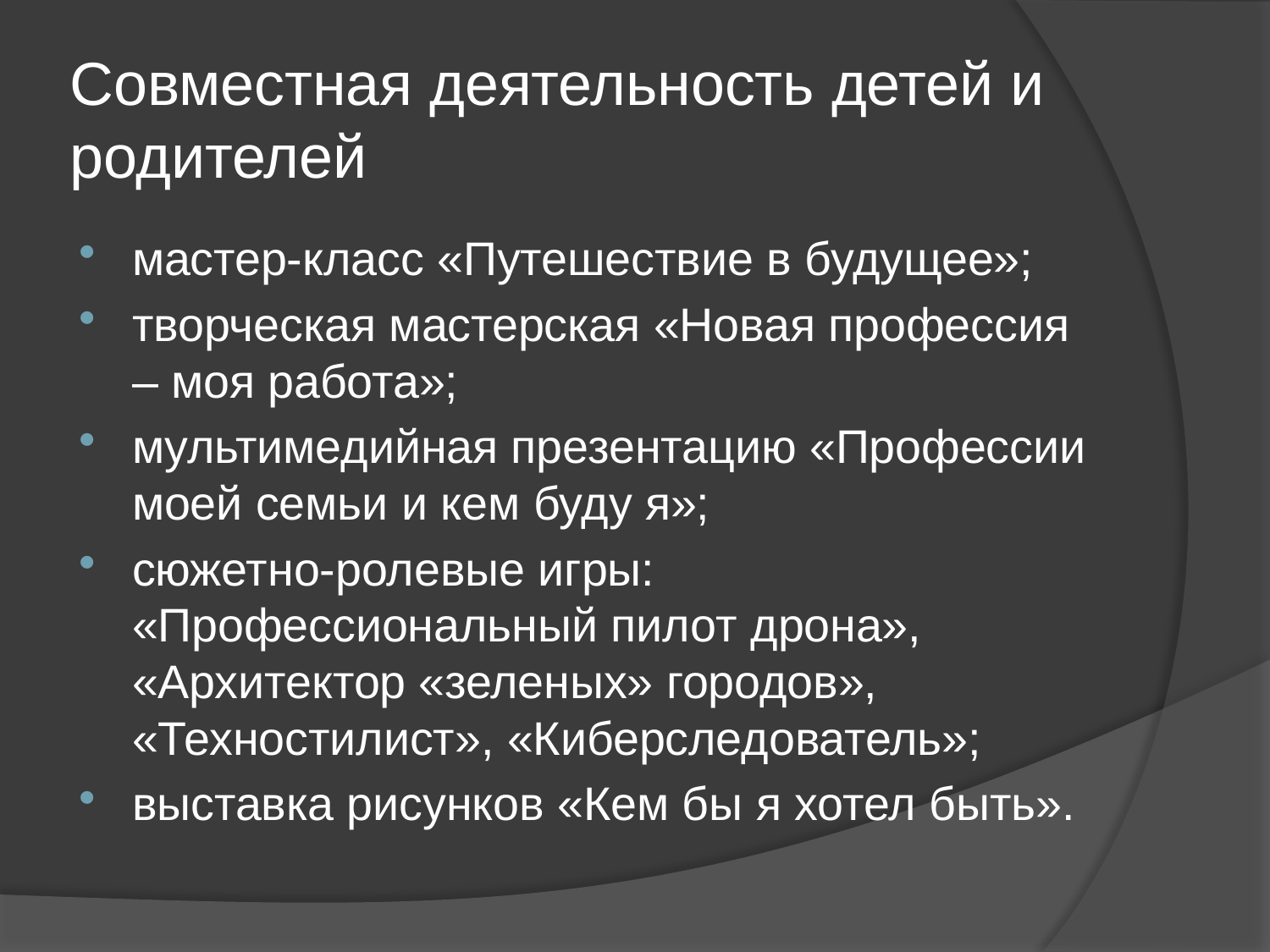

# Совместная деятельность детей и родителей
мастер-класс «Путешествие в будущее»;
творческая мастерская «Новая профессия – моя работа»;
мультимедийная презентацию «Профессии моей семьи и кем буду я»;
сюжетно-ролевые игры: «Профессиональный пилот дрона», «Архитектор «зеленых» городов», «Техностилист», «Киберследователь»;
выставка рисунков «Кем бы я хотел быть».